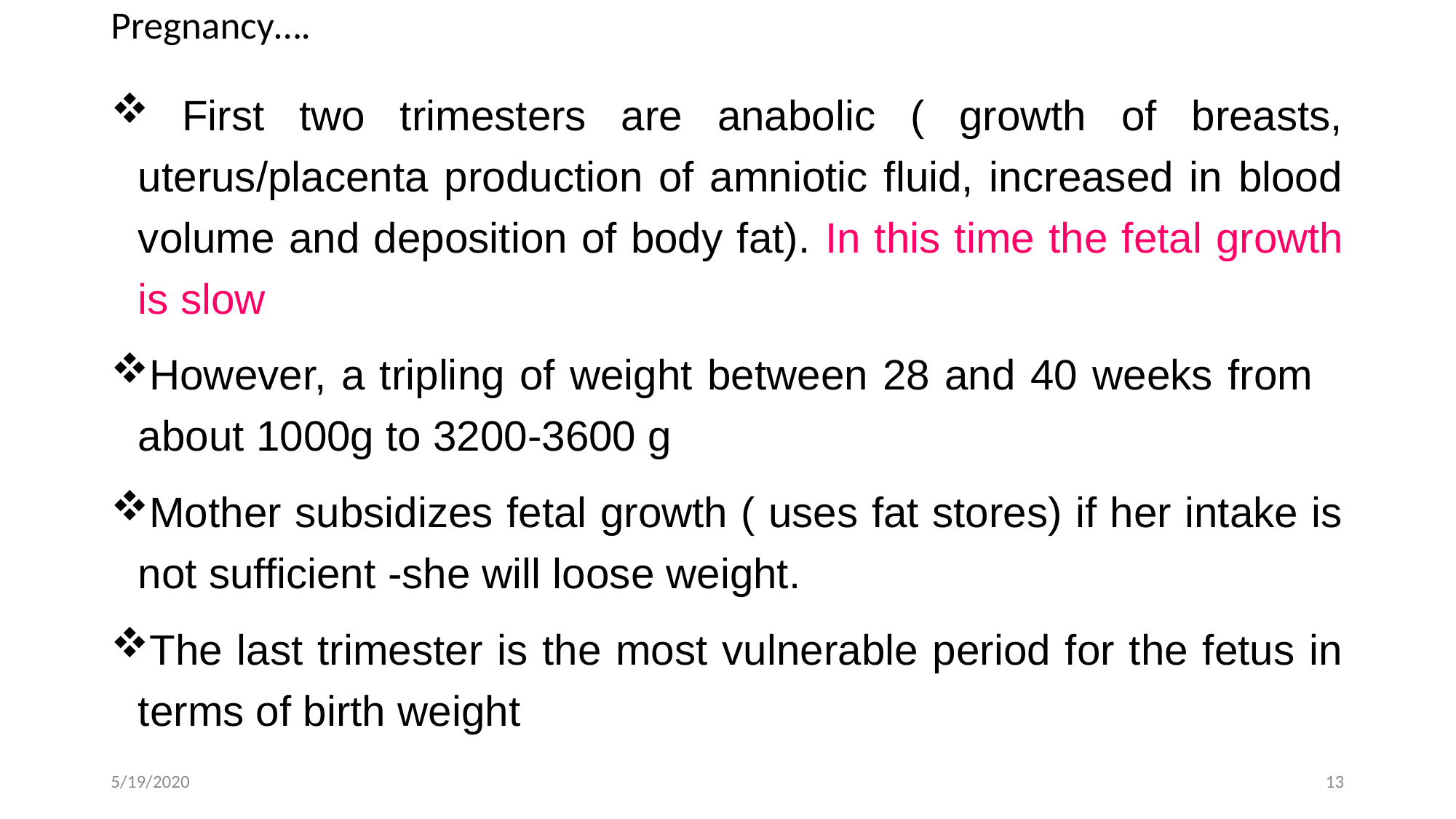

# Pregnancy….
 First two trimesters are anabolic ( growth of breasts, uterus/placenta production of amniotic fluid, increased in blood volume and deposition of body fat). In this time the fetal growth is slow
However, a tripling of weight between 28 and 40 weeks from   about 1000g to 3200-3600 g
Mother subsidizes fetal growth ( uses fat stores) if her intake is not sufficient -she will loose weight.
The last trimester is the most vulnerable period for the fetus in terms of birth weight
5/19/2020
13